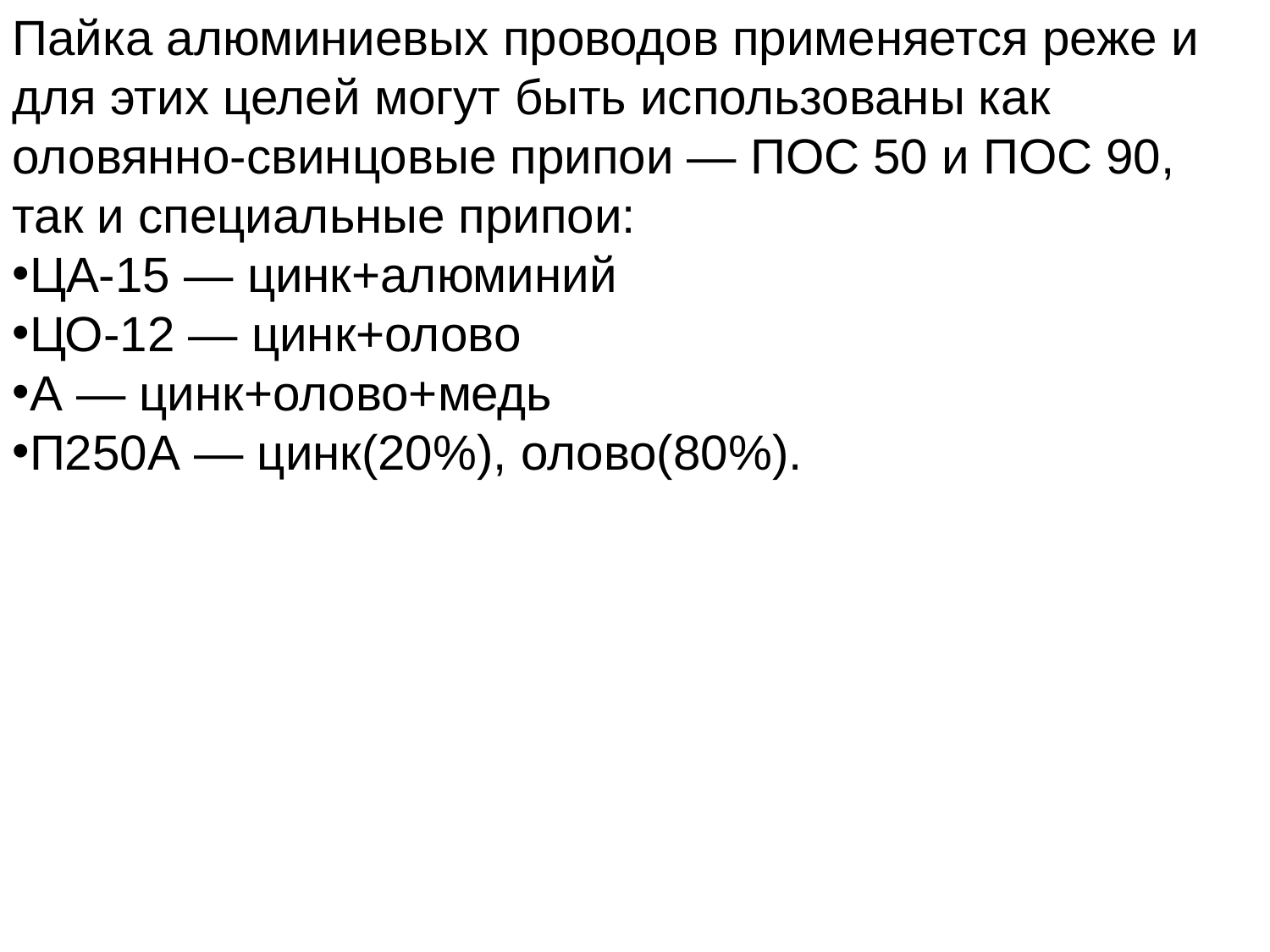

Пайка алюминиевых проводов применяется реже и для этих целей могут быть использованы как оловянно-свинцовые припои — ПОС 50 и ПОС 90, так и специальные припои:
ЦА-15 — цинк+алюминий
ЦО-12 — цинк+олово
А — цинк+олово+медь
П250А — цинк(20%), олово(80%).